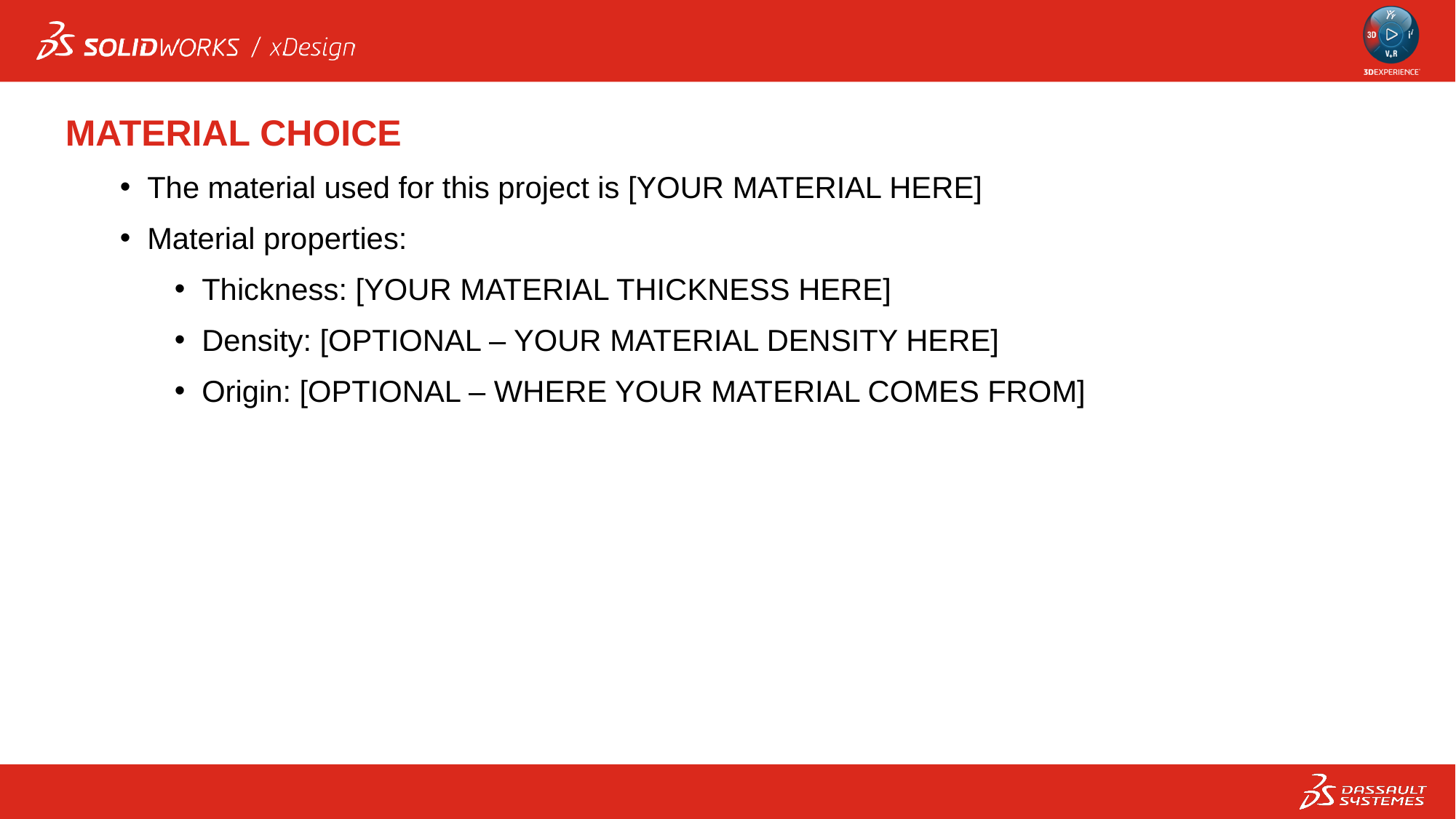

MATERIAL CHOICE
The material used for this project is [YOUR MATERIAL HERE]
Material properties:
Thickness: [YOUR MATERIAL THICKNESS HERE]
Density: [OPTIONAL – YOUR MATERIAL DENSITY HERE]
Origin: [OPTIONAL – WHERE YOUR MATERIAL COMES FROM]